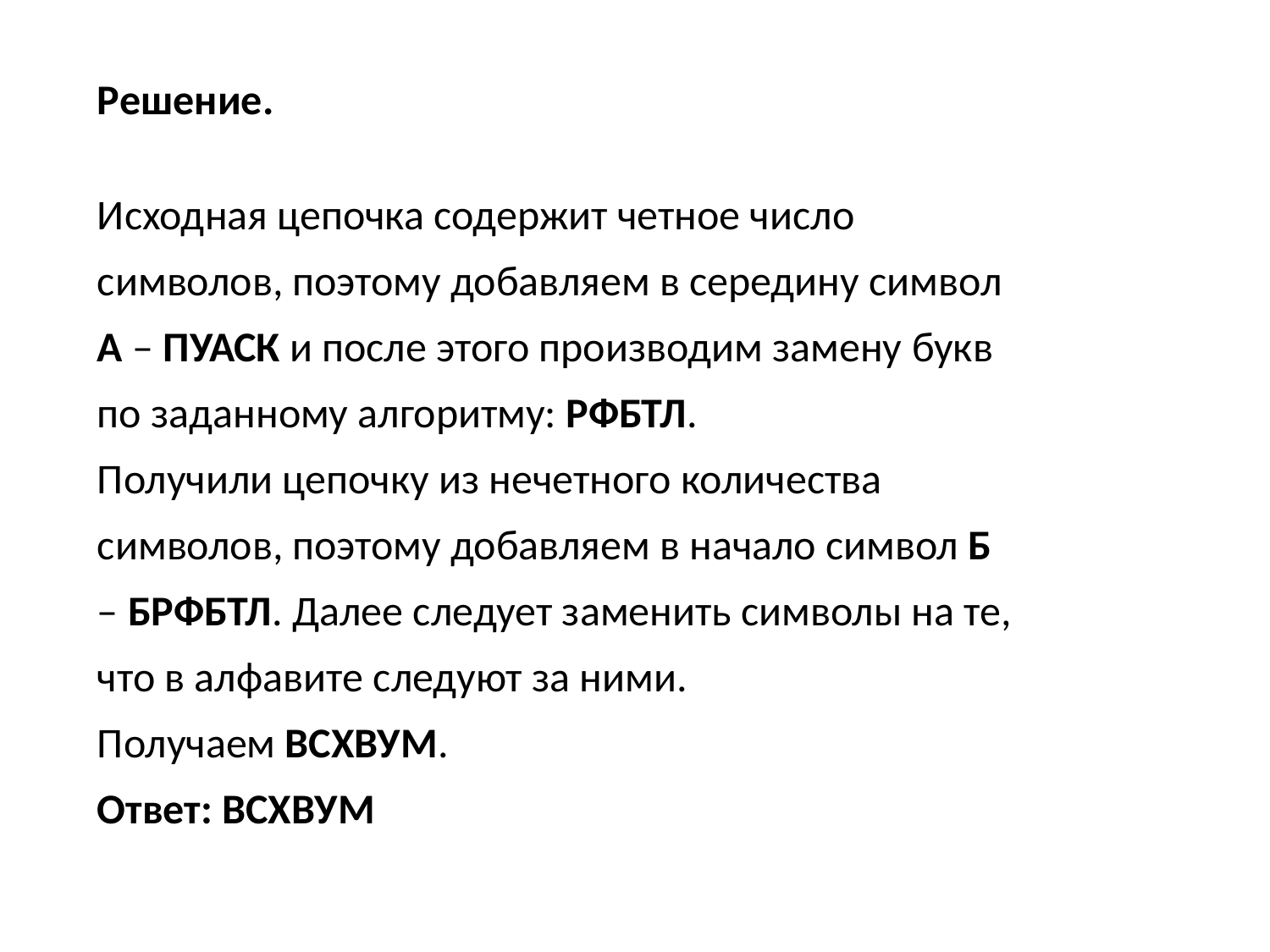

Решение.
Исходная цепочка содержит четное число символов, поэтому добавляем в середину символ А – ПУАСК и после этого производим замену букв по заданному алгоритму: РФБТЛ.
Получили цепочку из нечетного количества символов, поэтому добавляем в начало символ Б – БРФБТЛ. Далее следует заменить символы на те, что в алфавите следуют за ними.
Получаем ВСХВУМ.
Ответ: ВСХВУМ